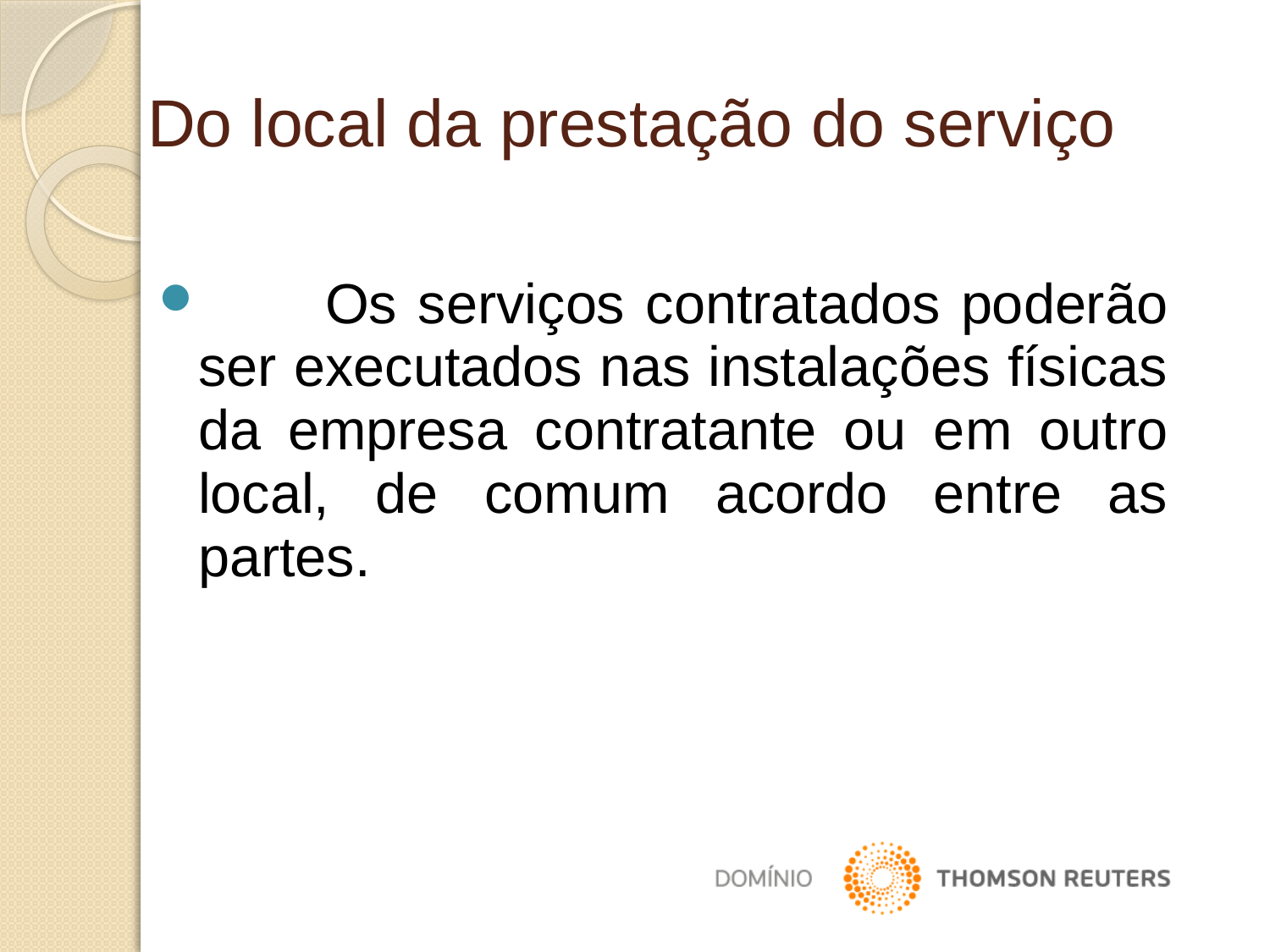

Do local da prestação do serviço
	Os serviços contratados poderão ser executados nas instalações físicas da empresa contratante ou em outro local, de comum acordo entre as partes.